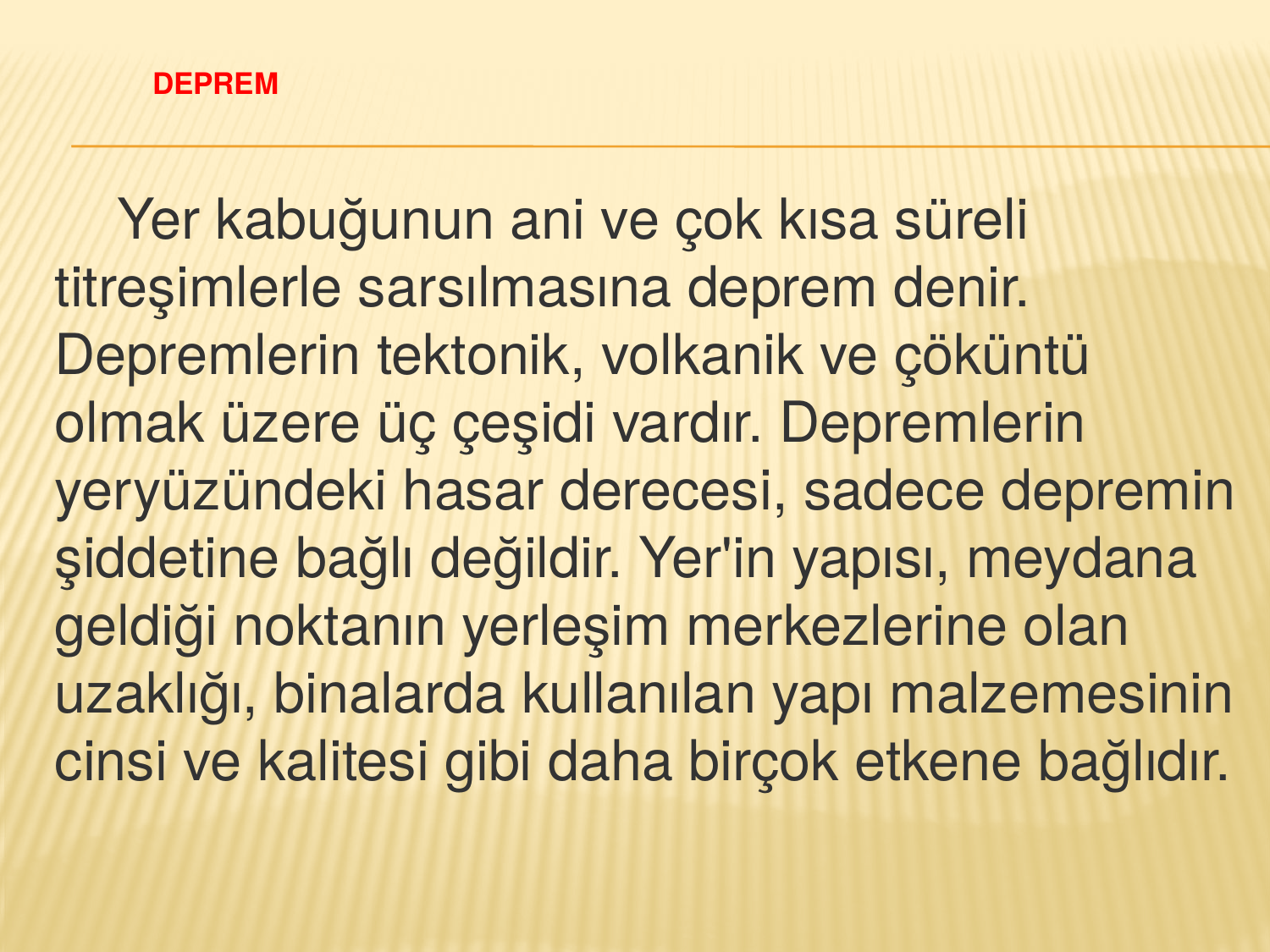

# Deprem
    Yer kabuğunun ani ve çok kısa süreli titreşimlerle sar­sılmasına deprem denir. Depremlerin tektonik, volka­nik ve çöküntü olmak üzere üç çeşidi vardır. Deprem­lerin yeryüzündeki hasar derecesi, sadece depremin şiddetine bağlı değildir. Yer'in yapısı, meydana geldiği noktanın yerleşim merkezlerine olan uzaklığı, binalar­da kullanılan yapı malzemesinin cinsi ve kalitesi gibi daha birçok etkene bağlıdır.